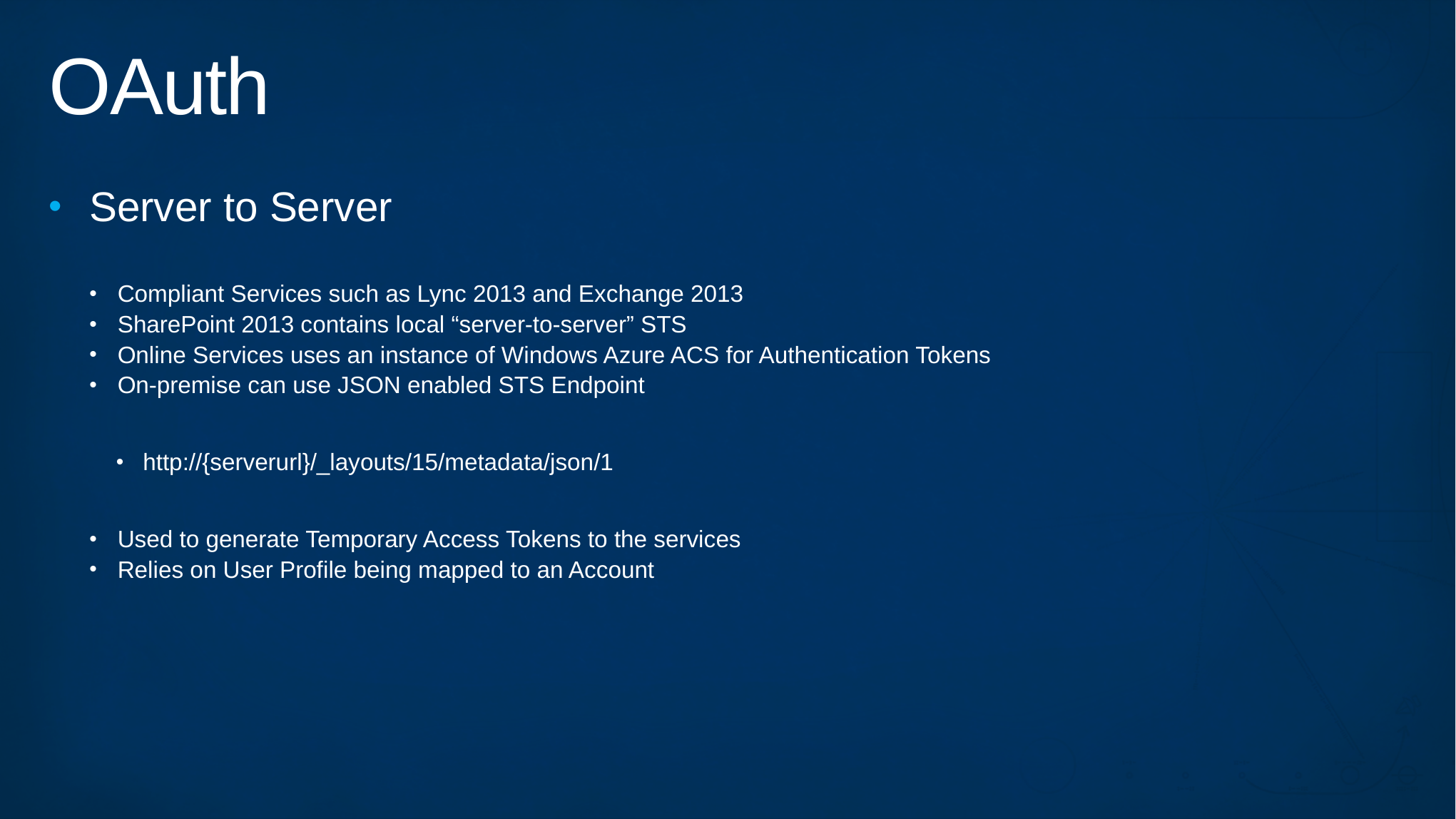

# OAuth
Server to Server

Compliant Services such as Lync 2013 and Exchange 2013
SharePoint 2013 contains local “server-to-server” STS
Online Services uses an instance of Windows Azure ACS for Authentication Tokens
On-premise can use JSON enabled STS Endpoint

http://{serverurl}/_layouts/15/metadata/json/1

Used to generate Temporary Access Tokens to the services
Relies on User Profile being mapped to an Account